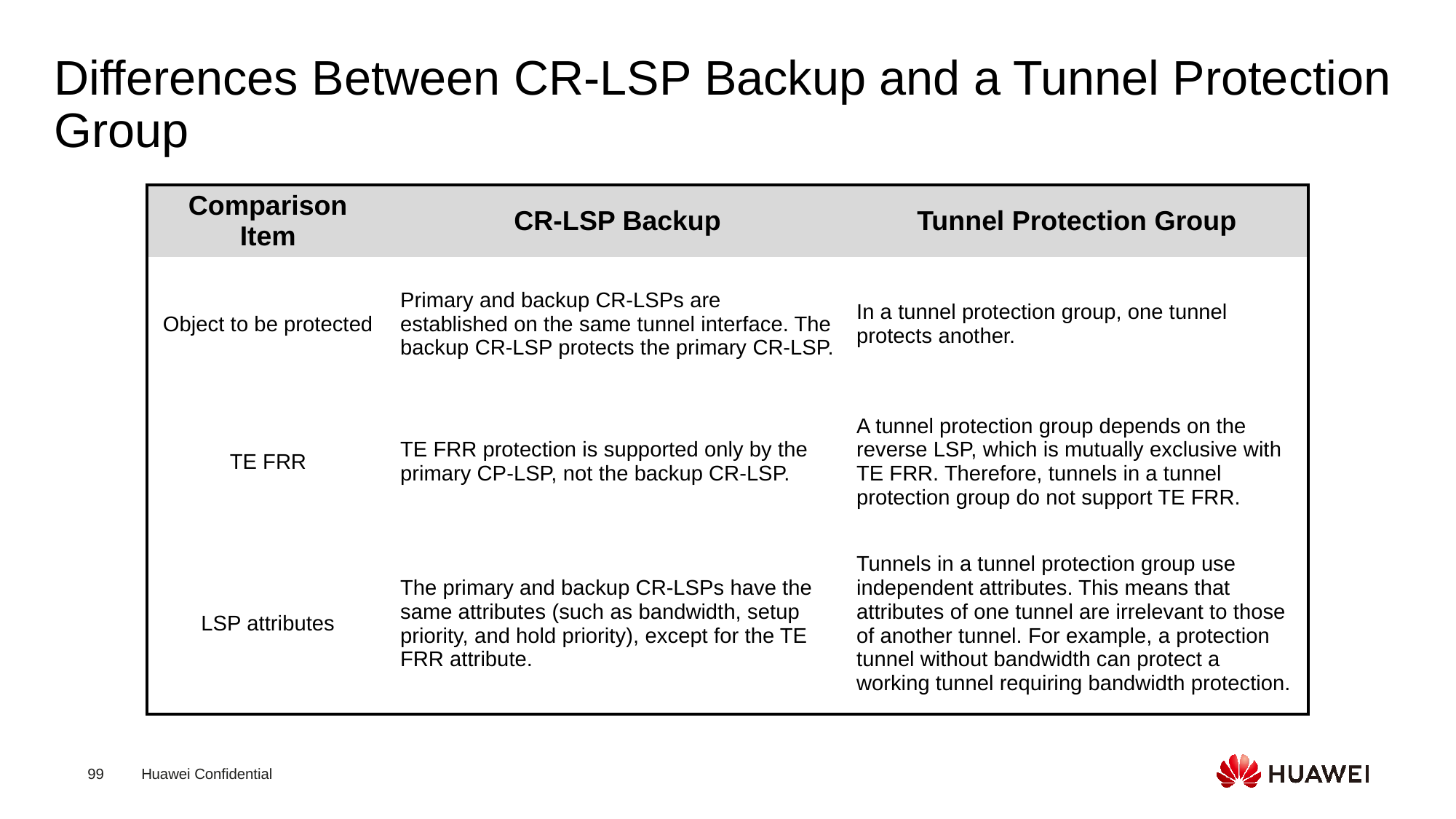

# Differences Between CR-LSP Backup and a Tunnel Protection Group
| Comparison Item | CR-LSP Backup | Tunnel Protection Group |
| --- | --- | --- |
| Object to be protected | Primary and backup CR-LSPs are established on the same tunnel interface. The backup CR-LSP protects the primary CR-LSP. | In a tunnel protection group, one tunnel protects another. |
| TE FRR | TE FRR protection is supported only by the primary CP-LSP, not the backup CR-LSP. | A tunnel protection group depends on the reverse LSP, which is mutually exclusive with TE FRR. Therefore, tunnels in a tunnel protection group do not support TE FRR. |
| LSP attributes | The primary and backup CR-LSPs have the same attributes (such as bandwidth, setup priority, and hold priority), except for the TE FRR attribute. | Tunnels in a tunnel protection group use independent attributes. This means that attributes of one tunnel are irrelevant to those of another tunnel. For example, a protection tunnel without bandwidth can protect a working tunnel requiring bandwidth protection. |